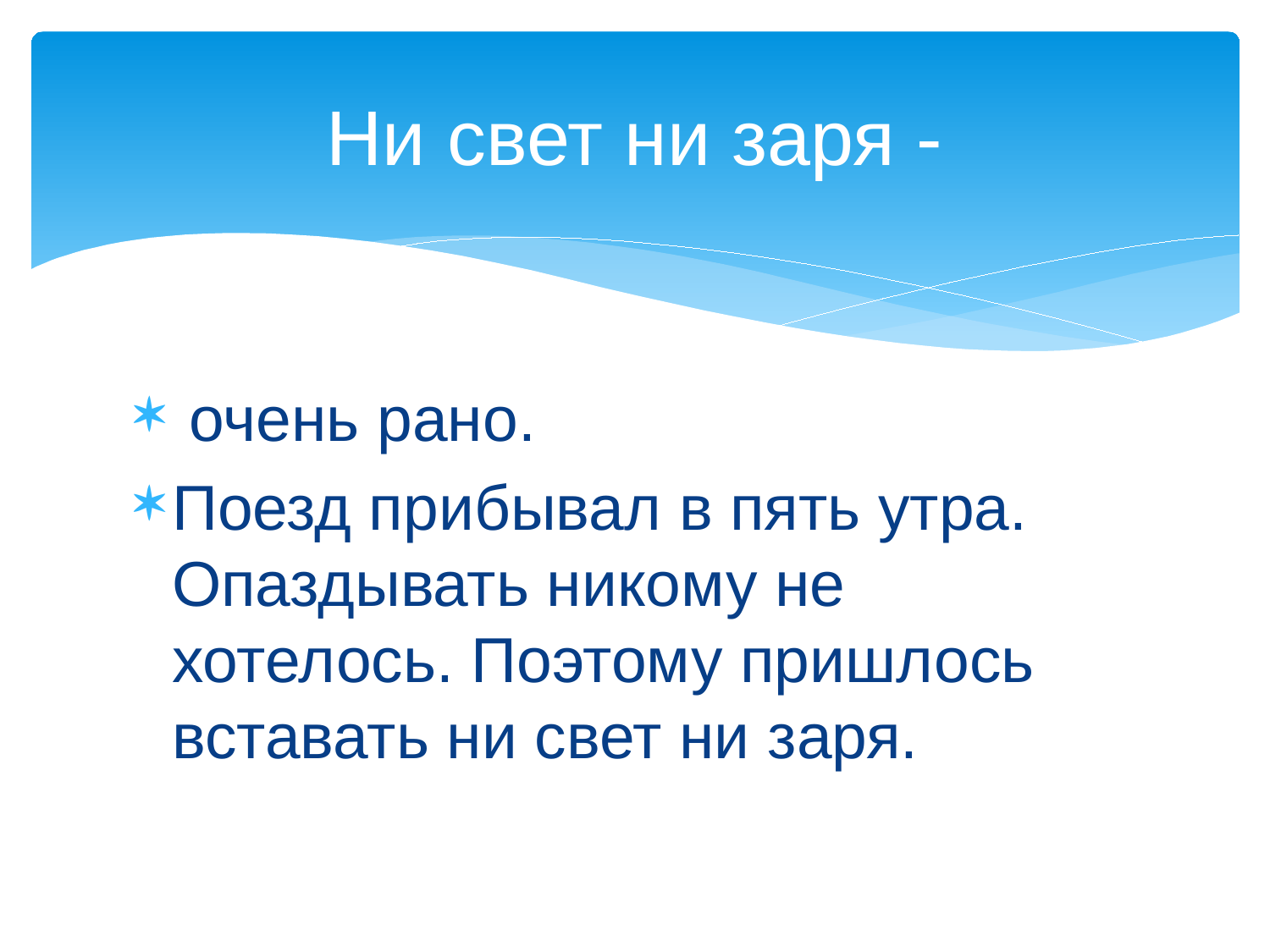

# Ни свет ни заря -
 очень рано.
Поезд прибывал в пять утра. Опаздывать никому не хотелось. Поэтому пришлось вставать ни свет ни заря.